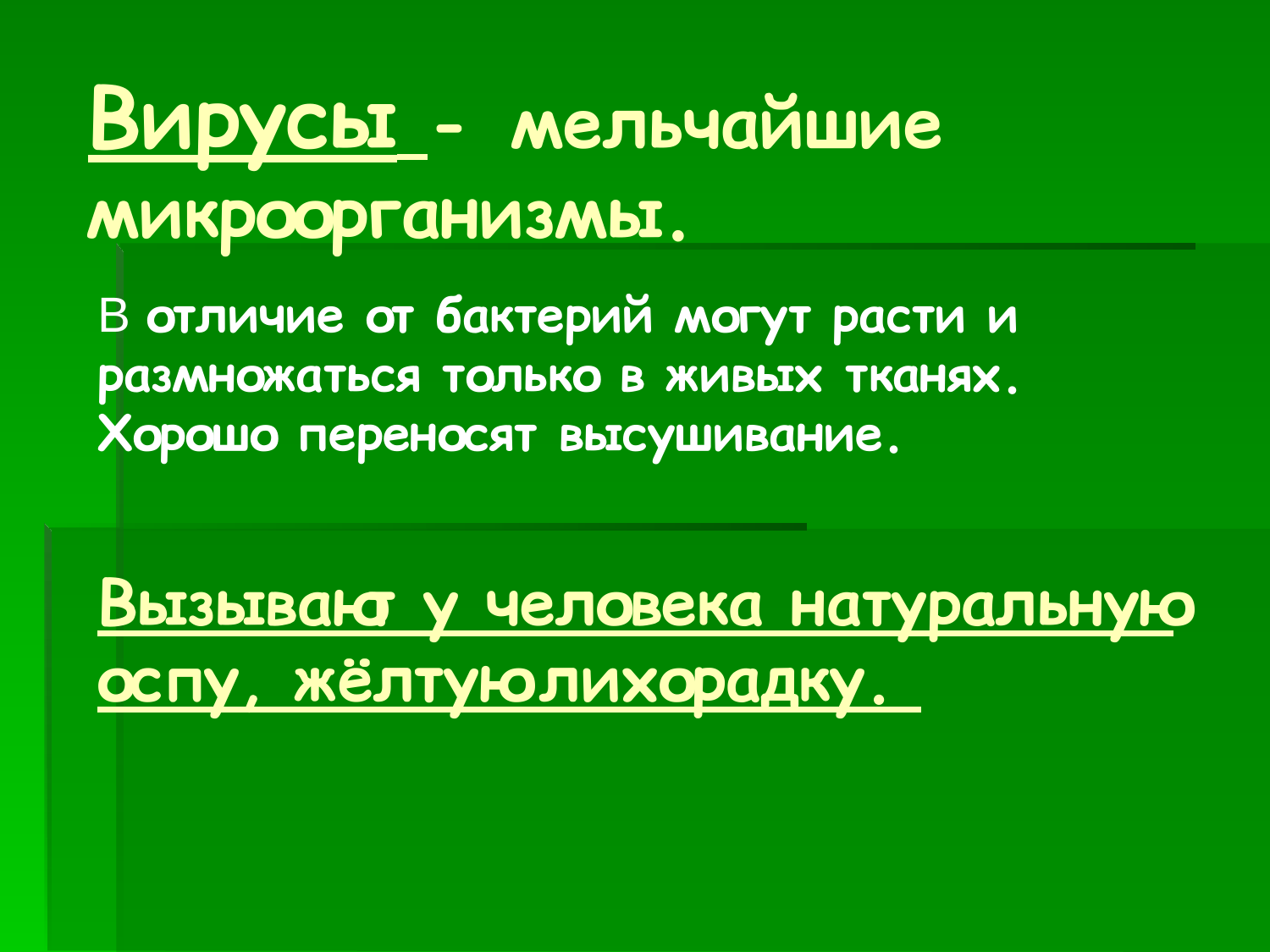

# Вирусы - мельчайшие микроорганизмы.
В отличие от бактерий могут расти и размножаться только в живых тканях. Хорошо переносят высушивание.

Вызывают у человека натуральную оспу, жёлтую лихорадку.